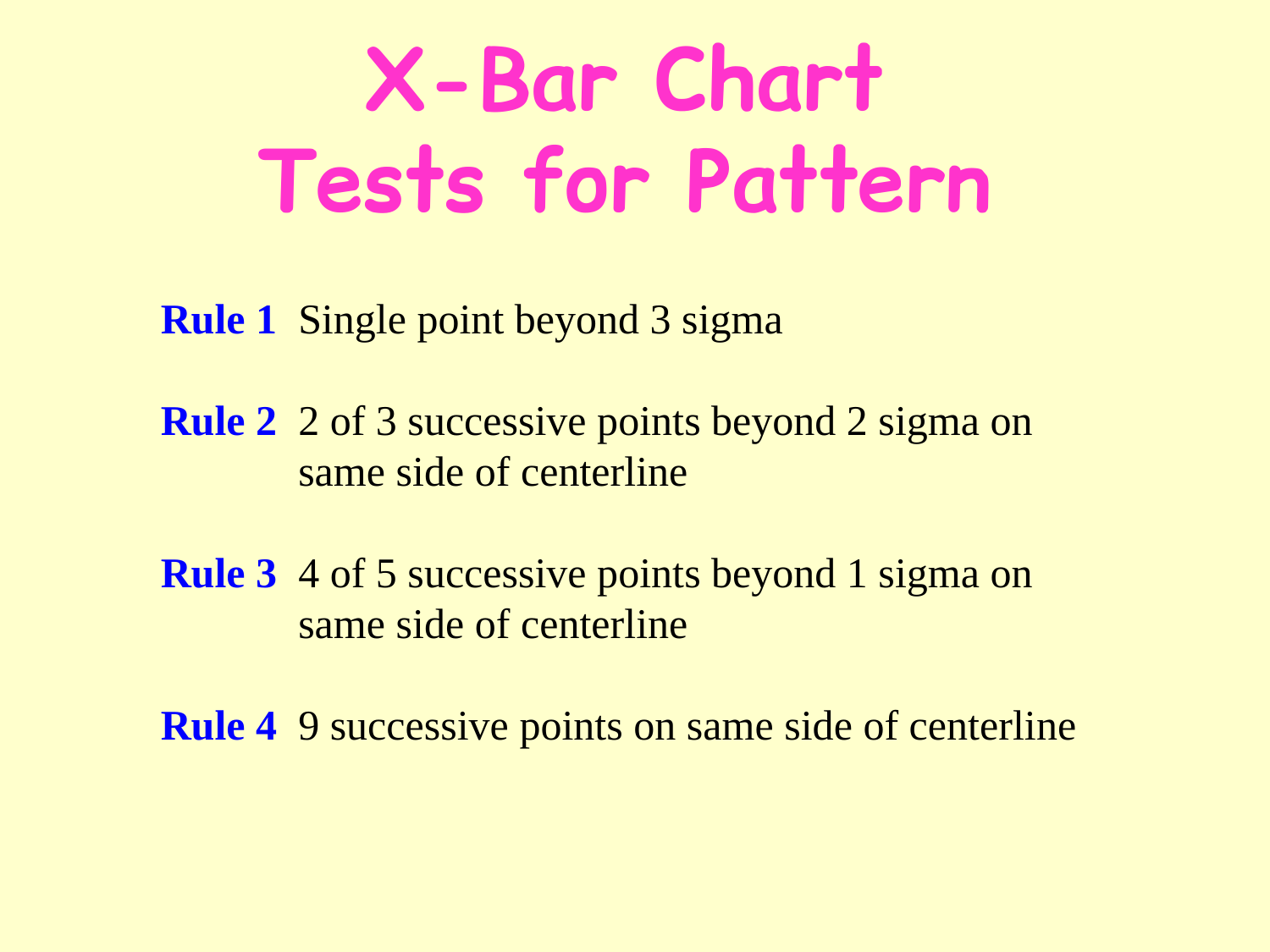

# X-Bar Chart Tests for Pattern
Rule 1  Single point beyond 3 sigma

Rule 2  2 of 3 successive points beyond 2 sigma on 	 	 same side of centerline

Rule 3  4 of 5 successive points beyond 1 sigma on 	 	 same side of centerline

Rule 4  9 successive points on same side of centerline